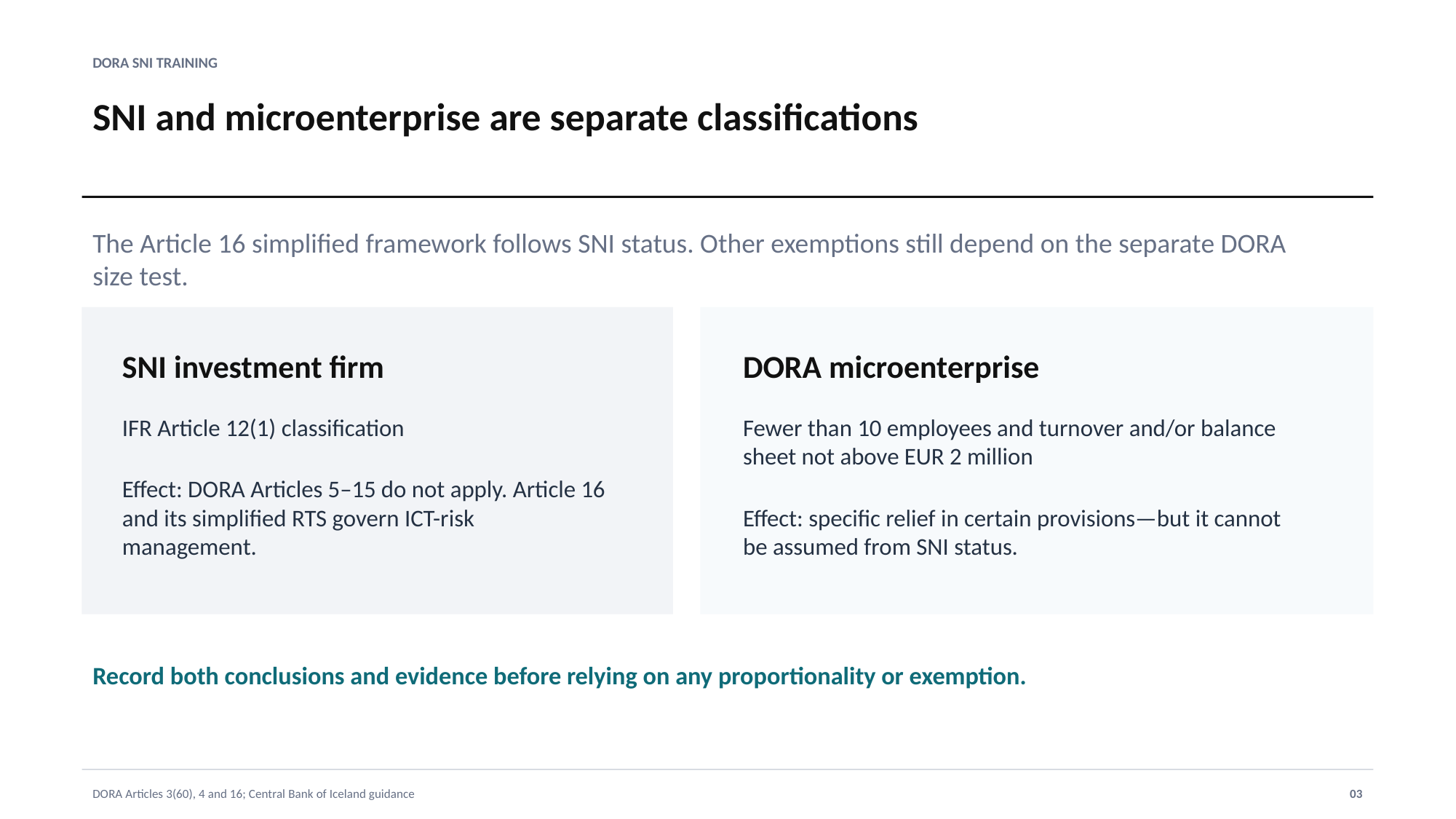

DORA SNI TRAINING
SNI and microenterprise are separate classifications

The Article 16 simplified framework follows SNI status. Other exemptions still depend on the separate DORA size test.

SNI investment firm
DORA microenterprise
IFR Article 12(1) classification

Effect: DORA Articles 5–15 do not apply. Article 16 and its simplified RTS govern ICT-risk management.
Fewer than 10 employees and turnover and/or balance sheet not above EUR 2 million

Effect: specific relief in certain provisions—but it cannot be assumed from SNI status.
Record both conclusions and evidence before relying on any proportionality or exemption.

DORA Articles 3(60), 4 and 16; Central Bank of Iceland guidance
03